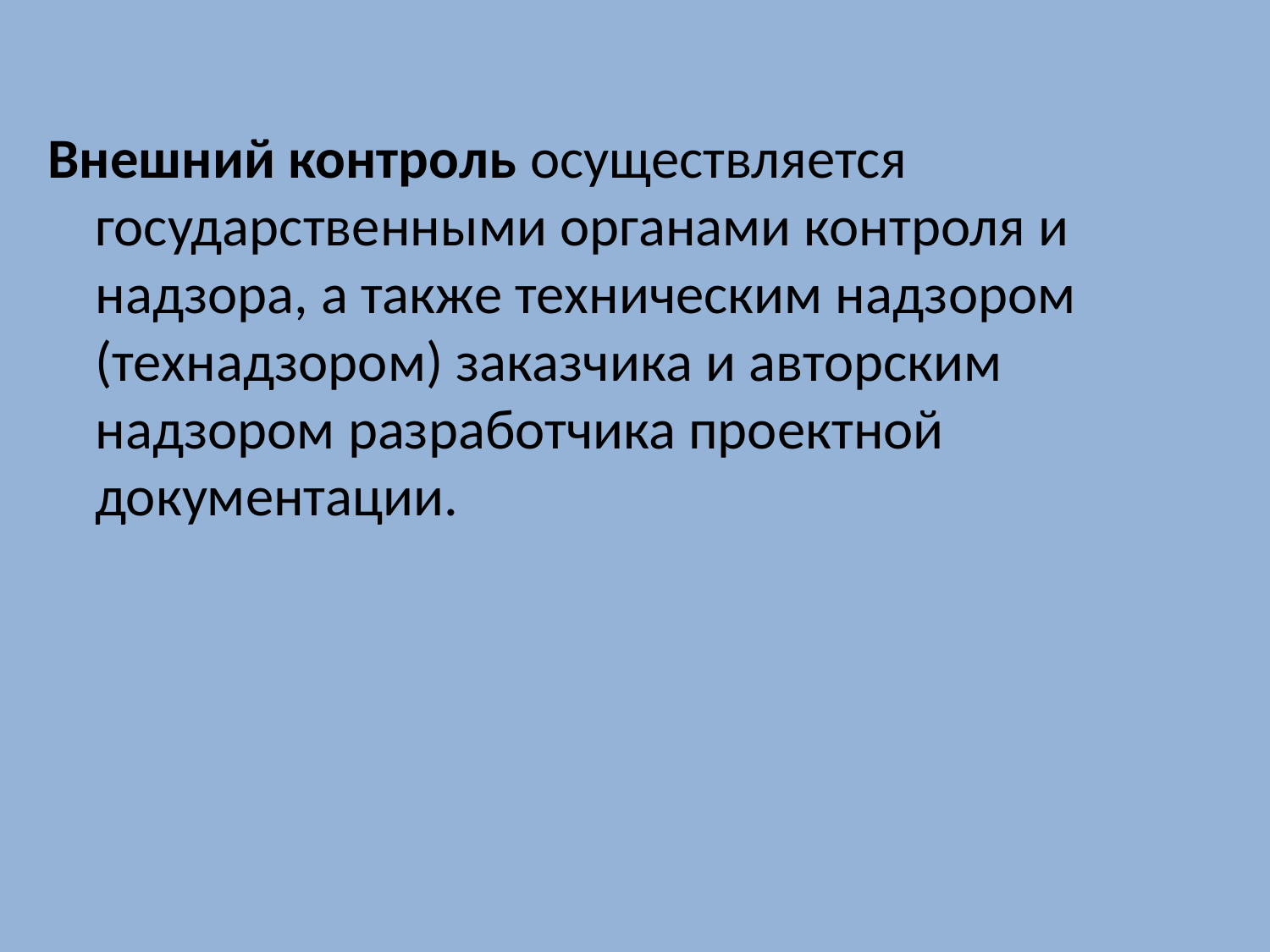

Внешний контроль осуществляется государственными органами контроля и надзора, а также техническим надзором (технадзором) заказчика и авторским надзором разработчика проектной документации.